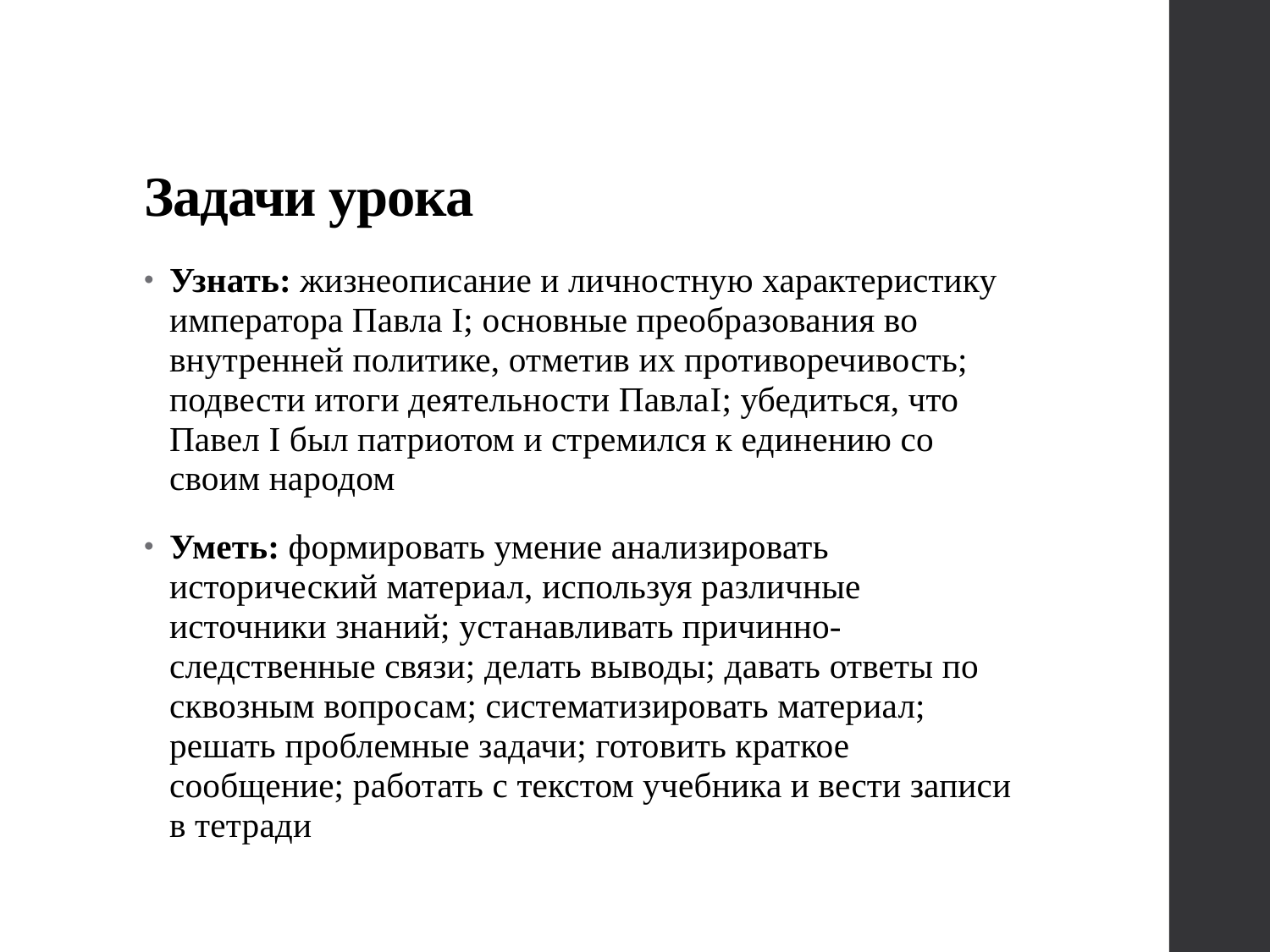

# Задачи урока
Узнать: жизнеописание и личностную характеристику императора Павла I; основные преобразования во внутренней политике, отметив их противоречивость; подвести итоги деятельности ПавлаI; убедиться, что Павел I был патриотом и стремился к единению со своим народом
Уметь: формировать умение анализировать исторический материал, используя различные источники знаний; устанавливать причинно-следственные связи; делать выводы; давать ответы по сквозным вопросам; систематизировать материал; решать проблемные задачи; готовить краткое сообщение; работать с текстом учебника и вести записи в тетради